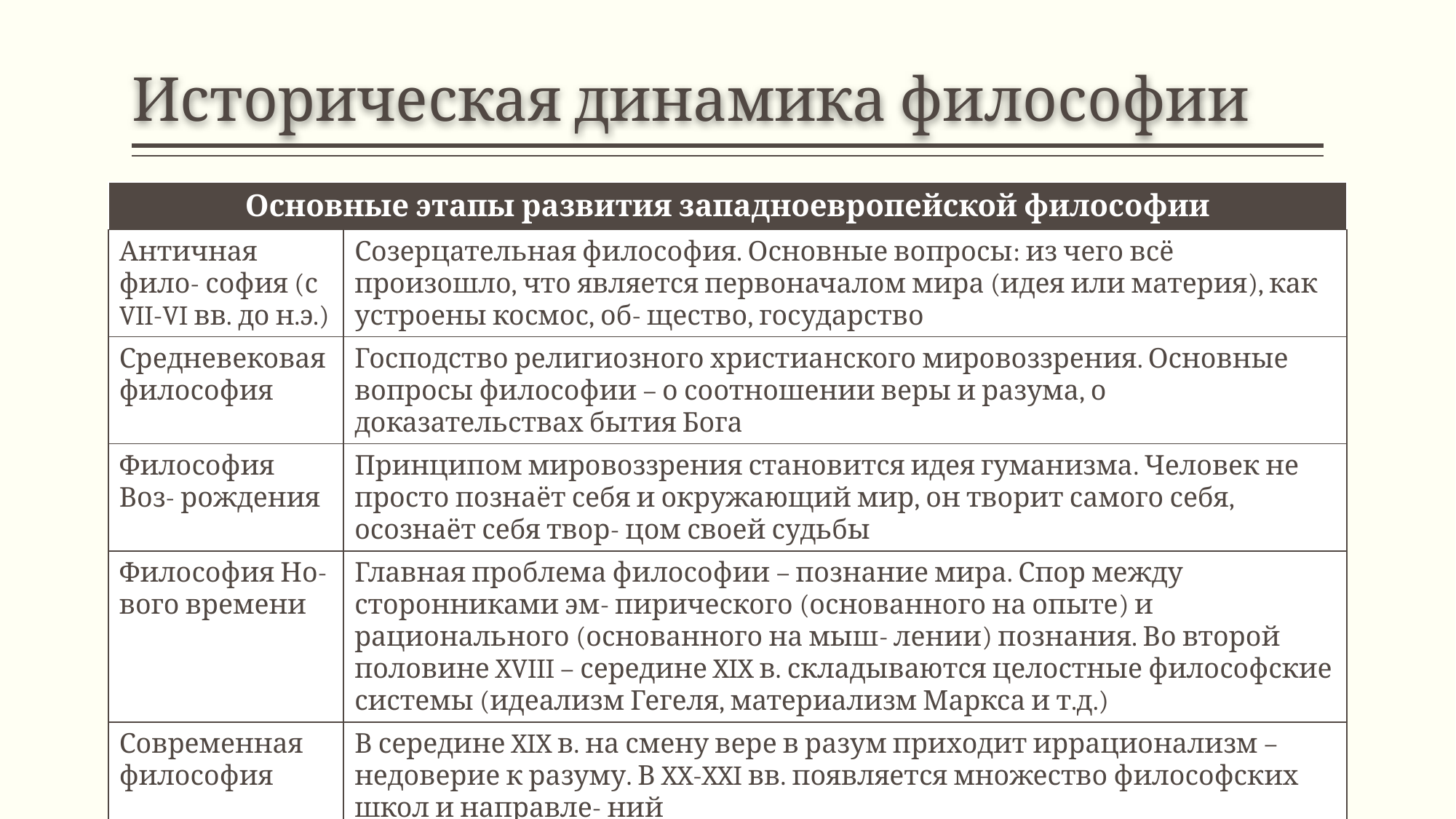

# Историческая динамика философии
| Основные этапы развития западноевропейской философии |  |
| --- | --- |
| Античная фило- софия (с VII-VI вв. до н.э.) | Созерцательная философия. Основные вопросы: из чего всё произошло, что является первоначалом мира (идея или материя), как устроены космос, об- щество, государство |
| Средневековая философия | Господство религиозного христианского мировоззрения. Основные вопросы философии – о соотношении веры и разума, о доказательствах бытия Бога |
| Философия Воз- рождения | Принципом мировоззрения становится идея гуманизма. Человек не просто познаёт себя и окружающий мир, он творит самого себя, осознаёт себя твор- цом своей судьбы |
| Философия Но- вого времени | Главная проблема философии – познание мира. Спор между сторонниками эм- пирического (основанного на опыте) и рационального (основанного на мыш- лении) познания. Во второй половине XVIII – середине XIX в. складываются целостные философские системы (идеализм Гегеля, материализм Маркса и т.д.) |
| Современная философия | В середине XIX в. на смену вере в разум приходит иррационализм – недоверие к разуму. В XX-XXI вв. появляется множество философских школ и направле- ний |